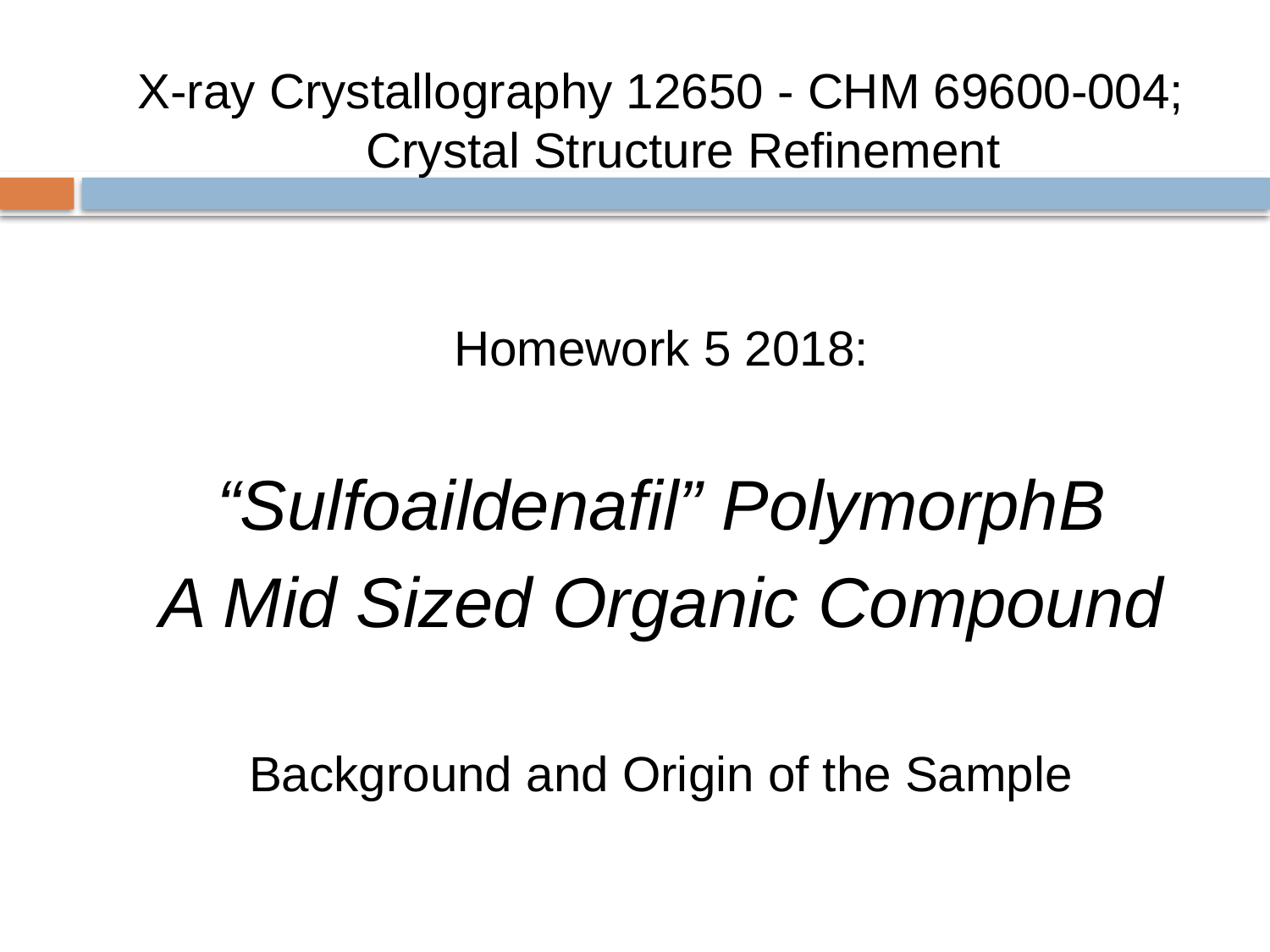

X-ray Crystallography 12650 - CHM 69600-004; Crystal Structure Refinement

Homework 5 2018:

“Sulfoaildenafil” PolymorphB
A Mid Sized Organic Compound

Background and Origin of the Sample